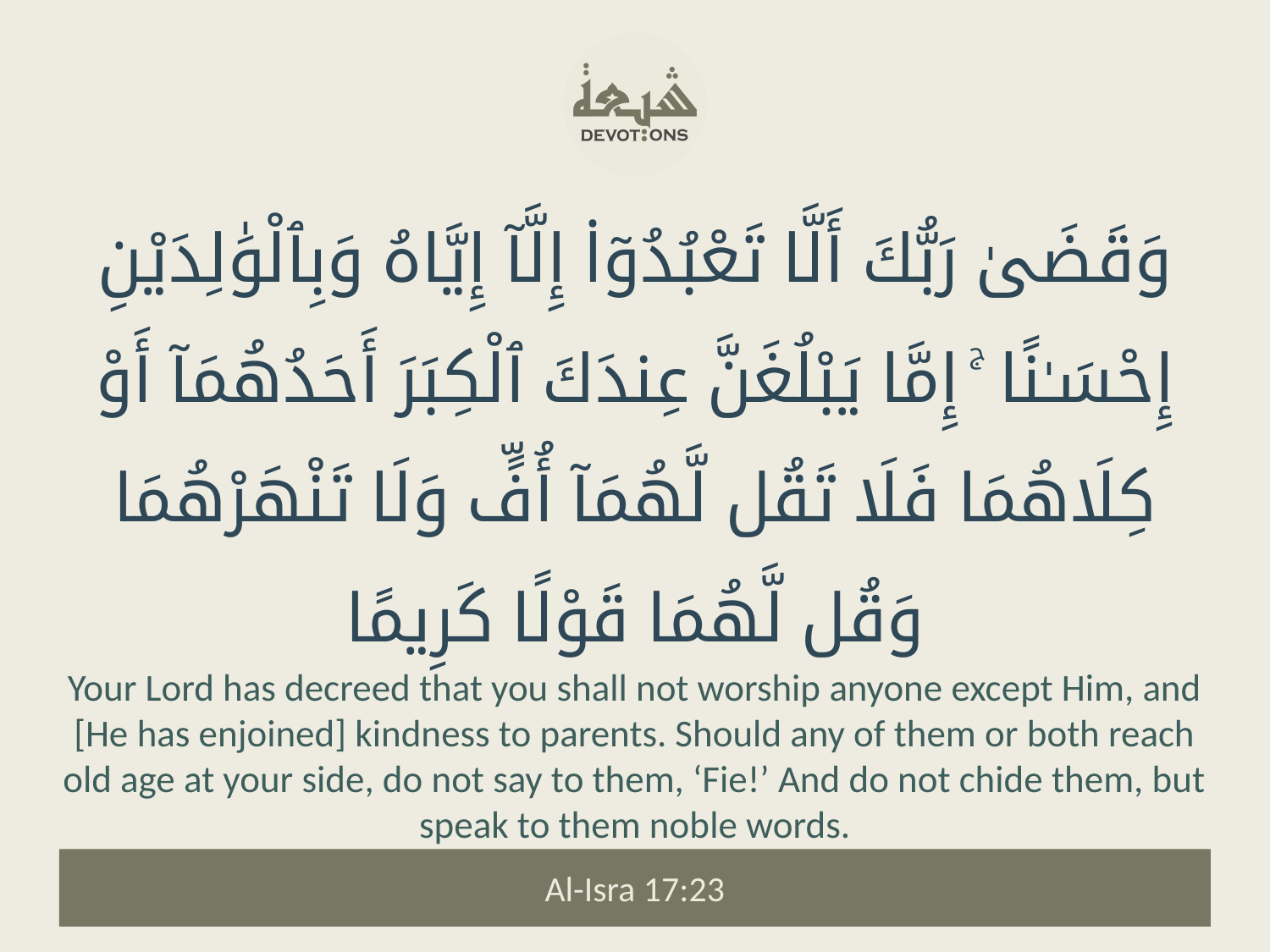

وَقَضَىٰ رَبُّكَ أَلَّا تَعْبُدُوٓا۟ إِلَّآ إِيَّاهُ وَبِٱلْوَٰلِدَيْنِ إِحْسَـٰنًا ۚ إِمَّا يَبْلُغَنَّ عِندَكَ ٱلْكِبَرَ أَحَدُهُمَآ أَوْ كِلَاهُمَا فَلَا تَقُل لَّهُمَآ أُفٍّ وَلَا تَنْهَرْهُمَا وَقُل لَّهُمَا قَوْلًا كَرِيمًا
Your Lord has decreed that you shall not worship anyone except Him, and [He has enjoined] kindness to parents. Should any of them or both reach old age at your side, do not say to them, ‘Fie!’ And do not chide them, but speak to them noble words.
Al-Isra 17:23